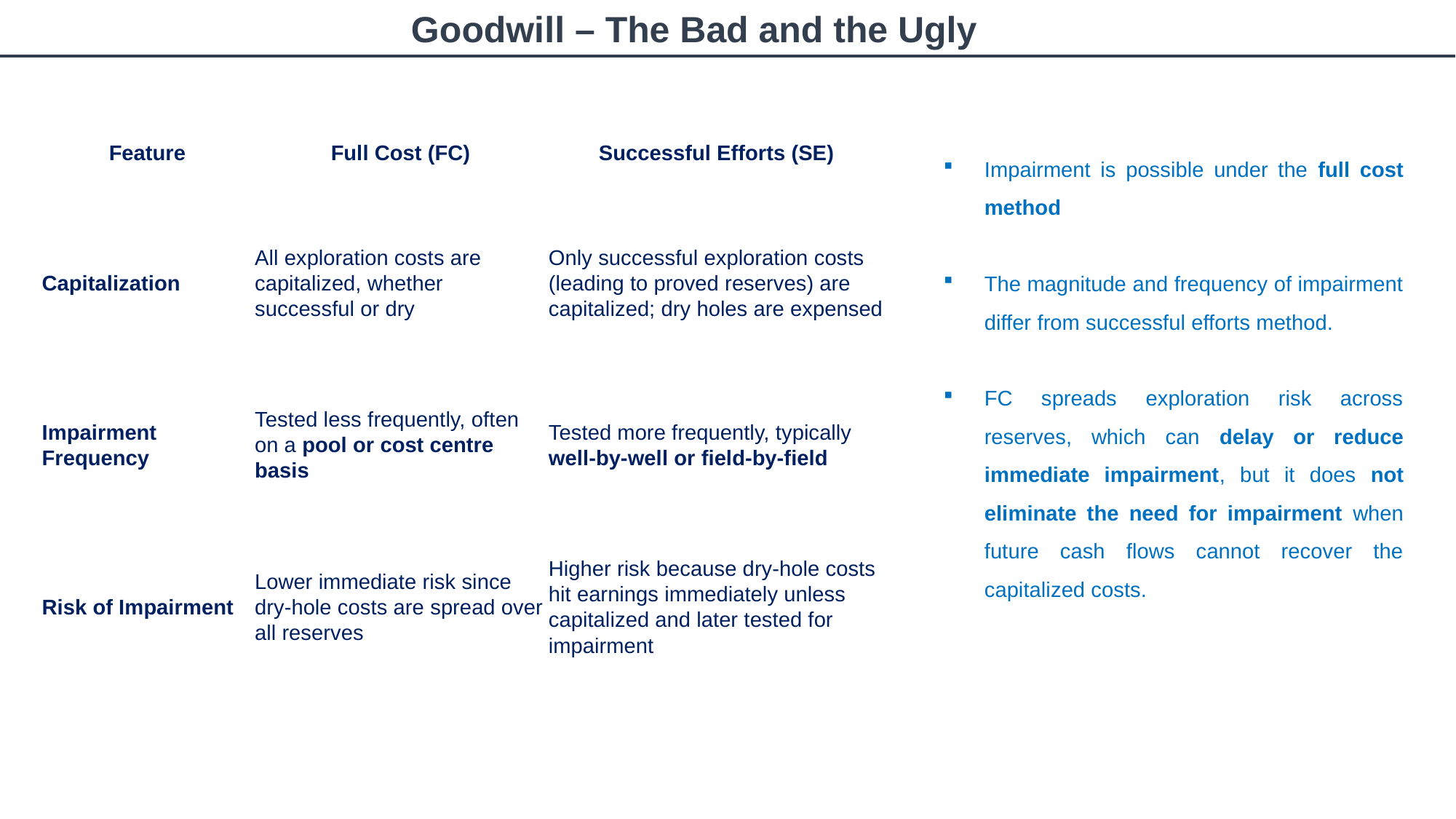

Goodwill – The Bad and the Ugly
| Feature | Full Cost (FC) | Successful Efforts (SE) |
| --- | --- | --- |
| Capitalization | All exploration costs are capitalized, whether successful or dry | Only successful exploration costs (leading to proved reserves) are capitalized; dry holes are expensed |
| Impairment Frequency | Tested less frequently, often on a pool or cost centre basis | Tested more frequently, typically well-by-well or field-by-field |
| Risk of Impairment | Lower immediate risk since dry-hole costs are spread over all reserves | Higher risk because dry-hole costs hit earnings immediately unless capitalized and later tested for impairment |
Impairment is possible under the full cost method

The magnitude and frequency of impairment differ from successful efforts method.

FC spreads exploration risk across reserves, which can delay or reduce immediate impairment, but it does not eliminate the need for impairment when future cash flows cannot recover the capitalized costs.